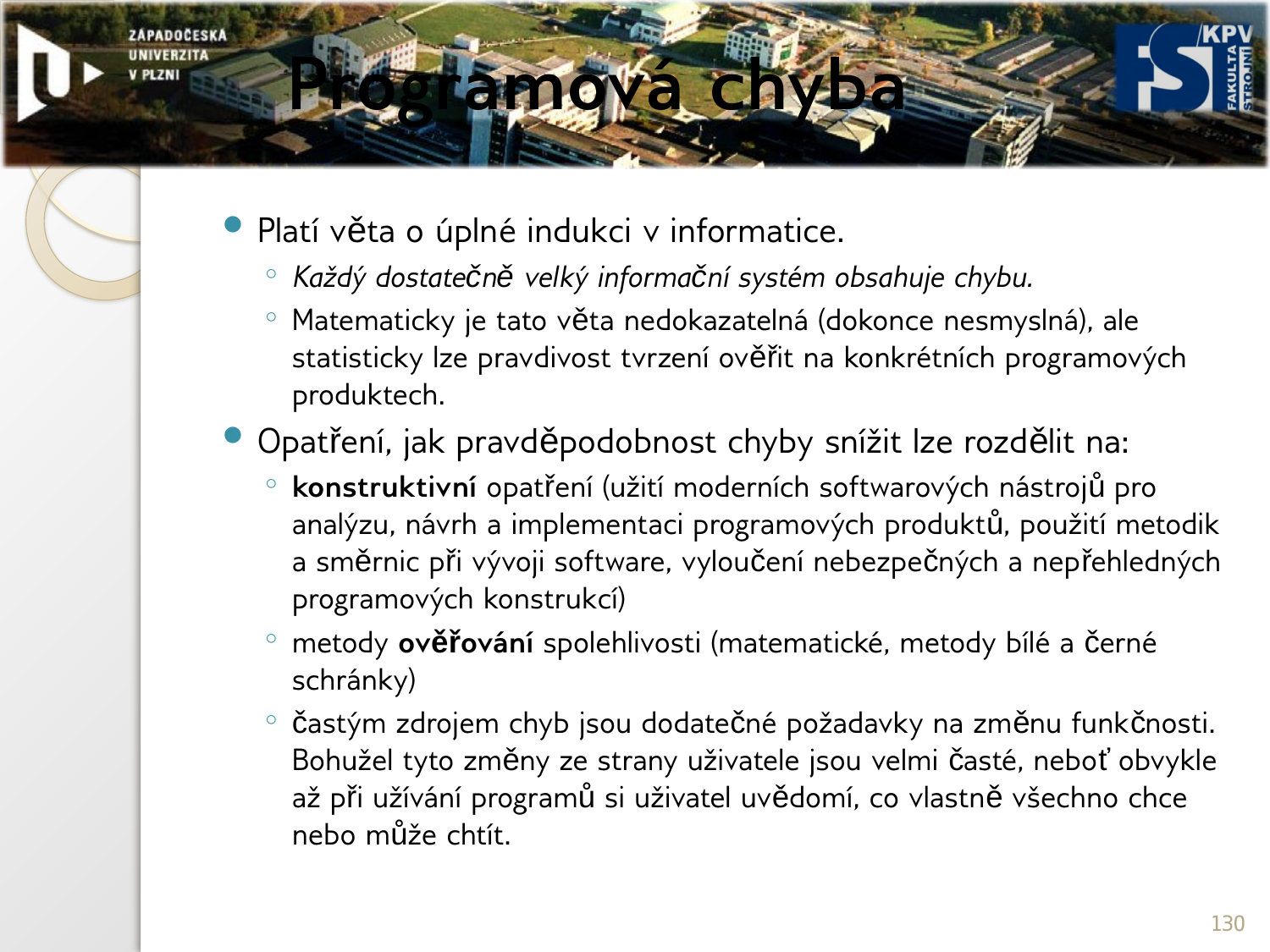

# Programová chyba
Platí věta o úplné indukci v informatice.
Každý dostatečně velký informační systém obsahuje chybu.
Matematicky je tato věta nedokazatelná (dokonce nesmyslná), ale statisticky lze pravdivost tvrzení ověřit na konkrétních programových produktech.
Opatření, jak pravděpodobnost chyby snížit lze rozdělit na:
konstruktivní opatření (užití moderních softwarových nástrojů pro analýzu, návrh a implementaci programových produktů, použití metodik a směrnic při vývoji software, vyloučení nebezpečných a nepřehledných programových konstrukcí)
metody ověřování spolehlivosti (matematické, metody bílé a černé schránky)
častým zdrojem chyb jsou dodatečné požadavky na změnu funkčnosti. Bohužel tyto změny ze strany uživatele jsou velmi časté, neboť obvykle až při užívání programů si uživatel uvědomí, co vlastně všechno chce nebo může chtít.
130